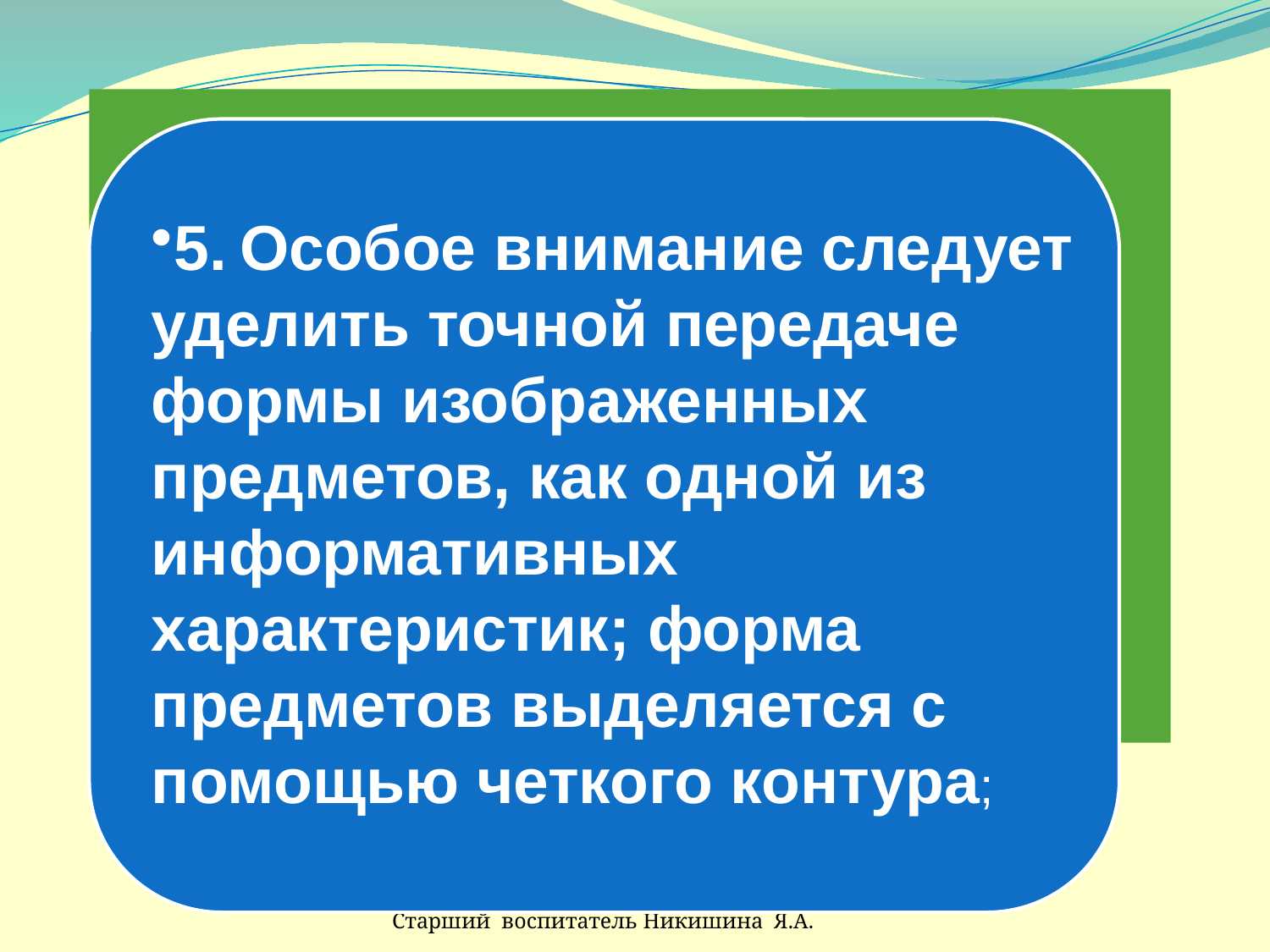

#

5. Особое внимание следует уделить точной передаче формы изображенных предметов, как одной из информативных характеристик; форма предметов выделяется с помощью четкого контура;

Старший  воспитатель Никишина  Я.А.